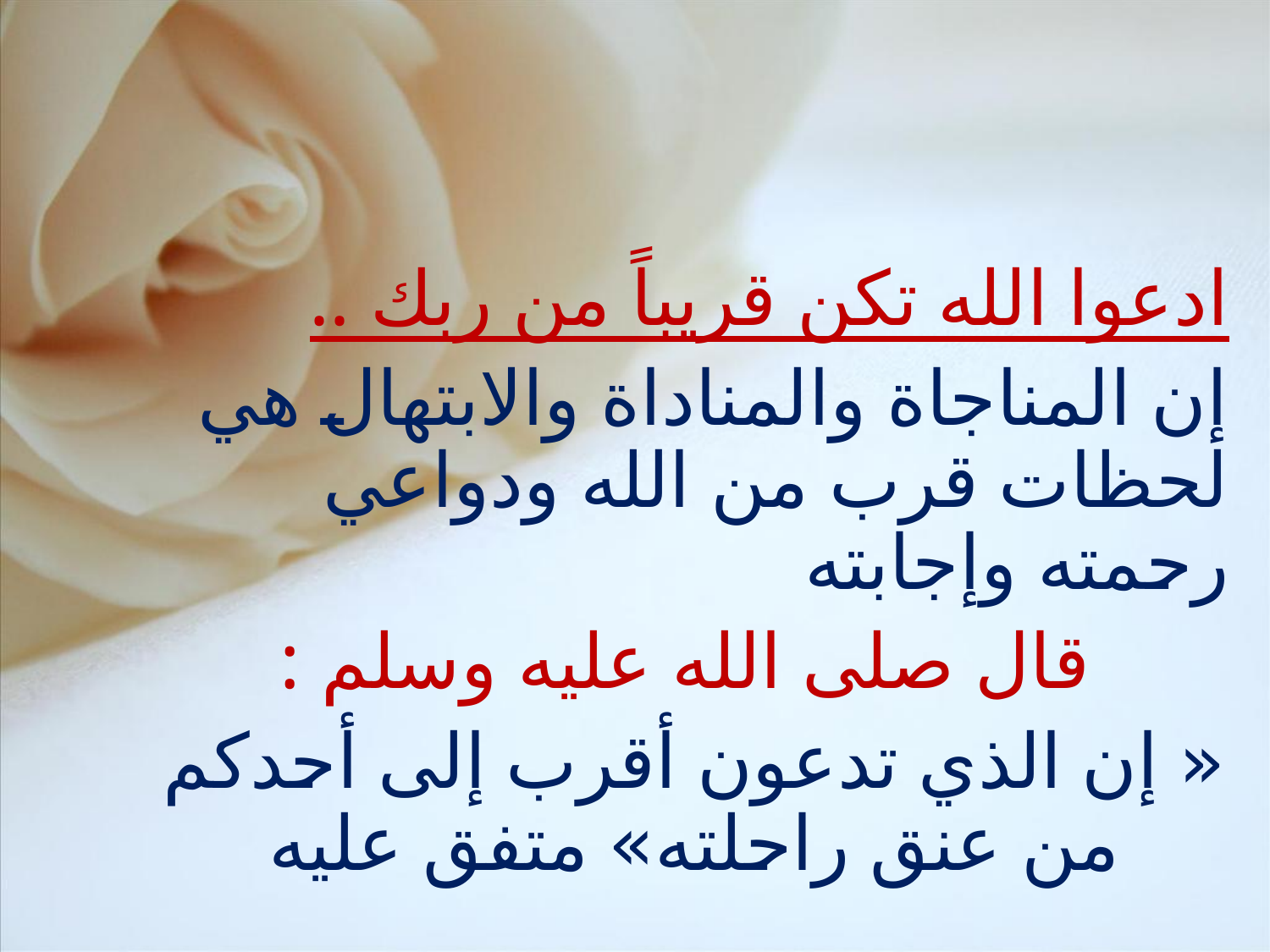

ادعوا الله تكن قريباً من ربك ..
إن المناجاة والمناداة والابتهال هي لحظات قرب من الله ودواعي رحمته وإجابته
 قال صلى الله عليه وسلم :
« إن الذي تدعون أقرب إلى أحدكم من عنق راحلته» متفق عليه